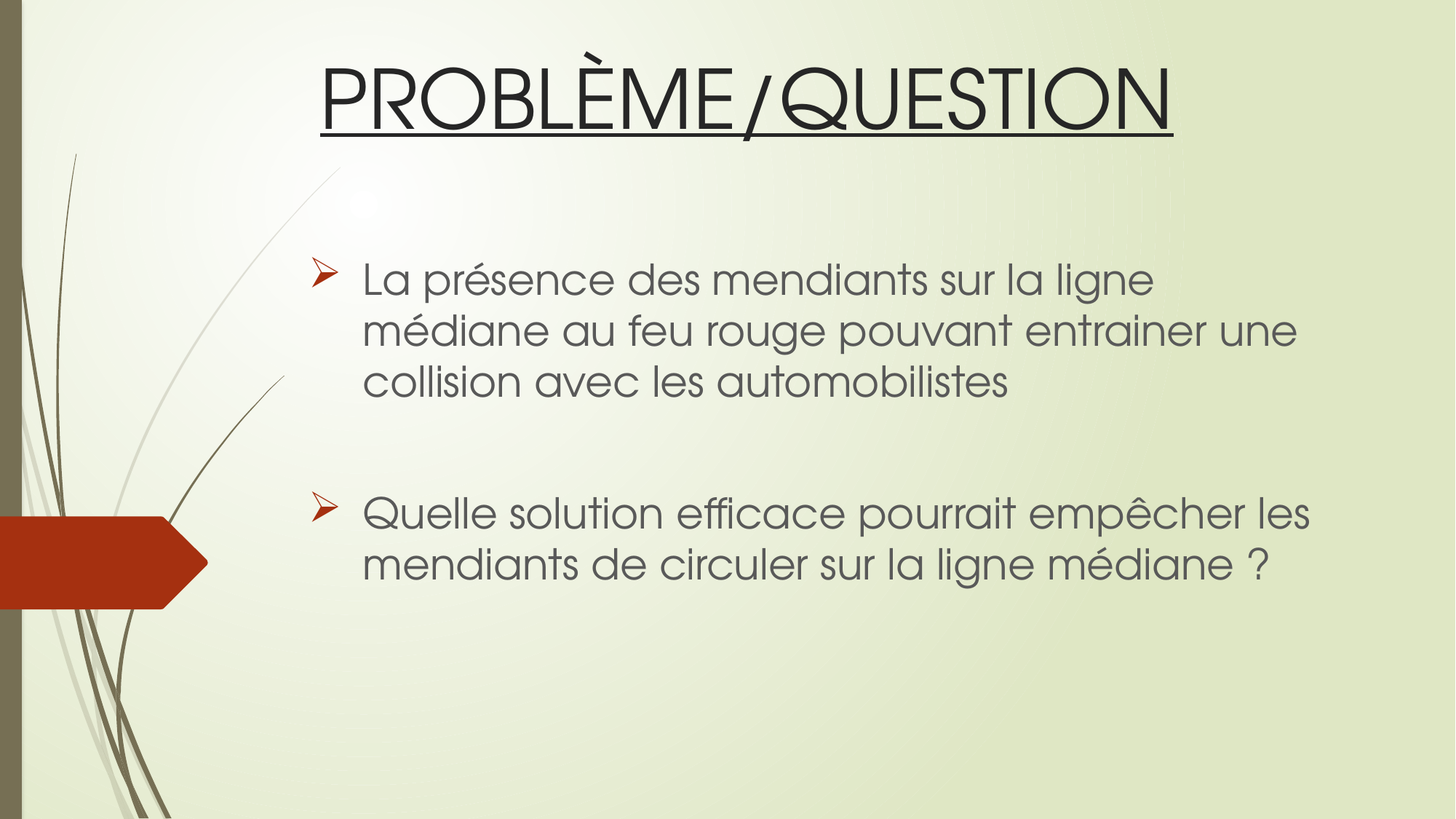

# PROBLÈME/QUESTION
La présence des mendiants sur la ligne médiane au feu rouge pouvant entrainer une collision avec les automobilistes

Quelle solution efficace pourrait empêcher les mendiants de circuler sur la ligne médiane ?